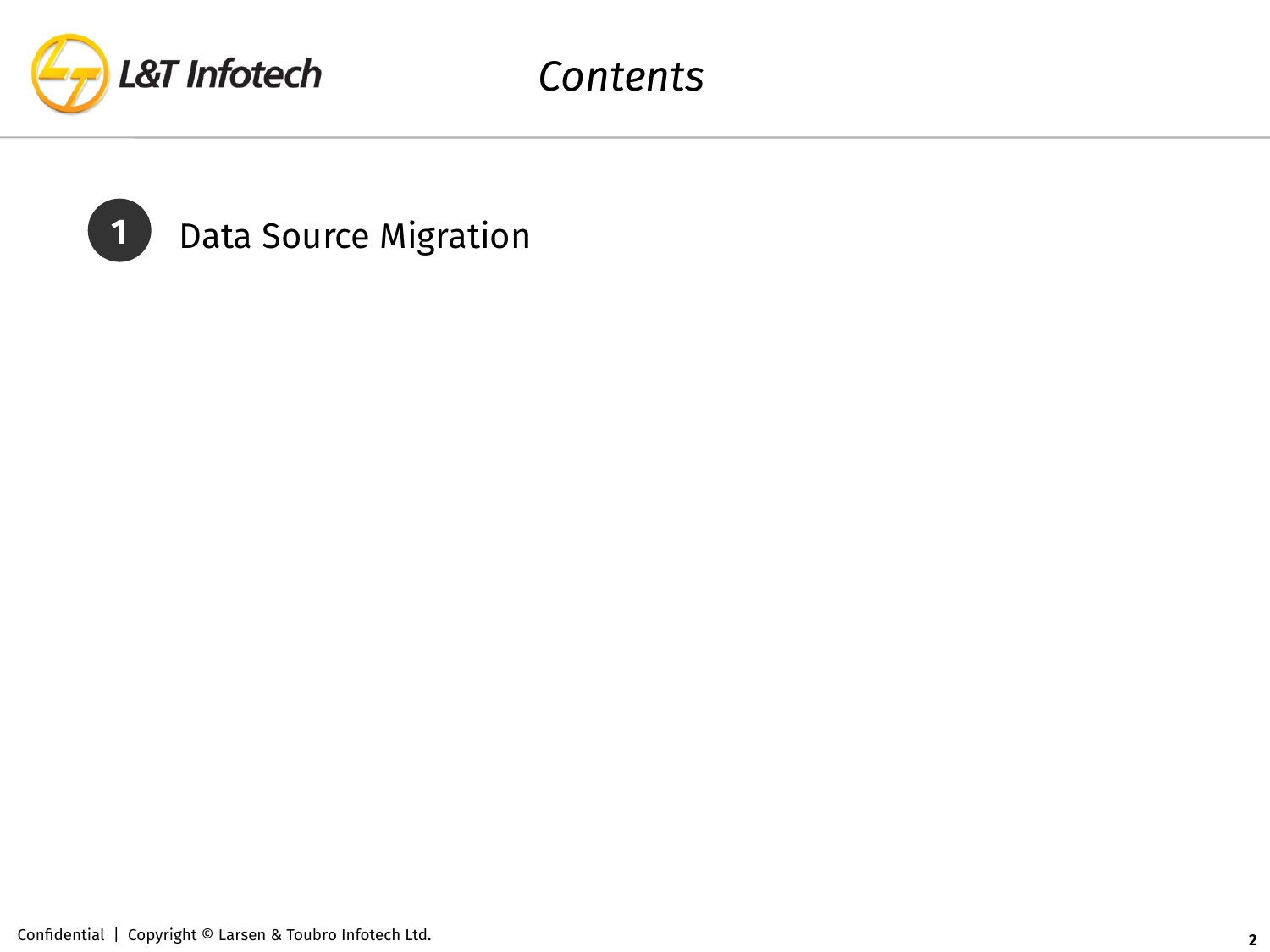

Contents
1
Data Source Migration
Confidential  |  Copyright © Larsen & Toubro Infotech Ltd.
2